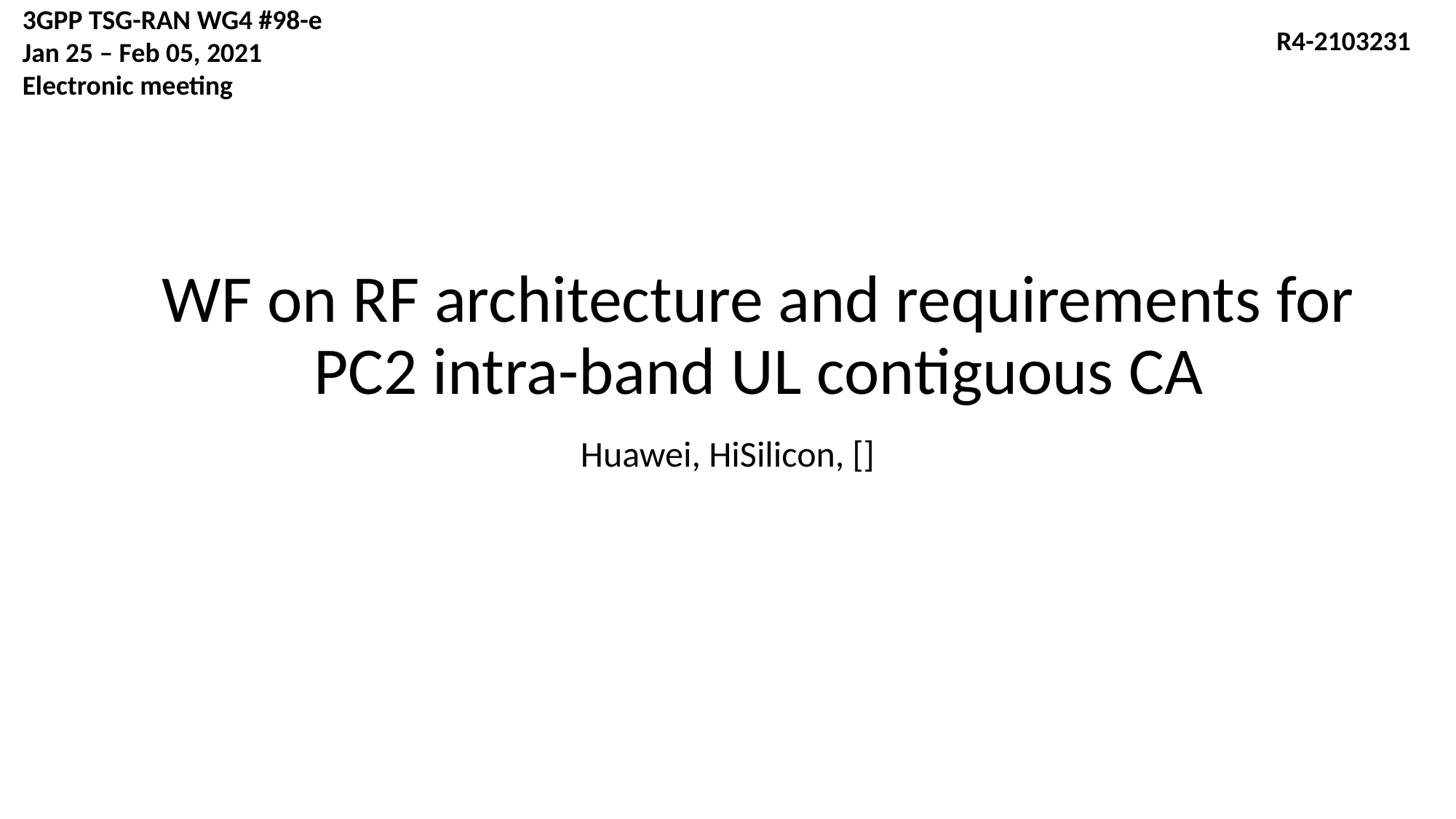

3GPP TSG-RAN WG4 #98-e
Jan 25 – Feb 05, 2021
Electronic meeting
R4-2103231
# WF on RF architecture and requirements for PC2 intra-band UL contiguous CA
Huawei, HiSilicon, []